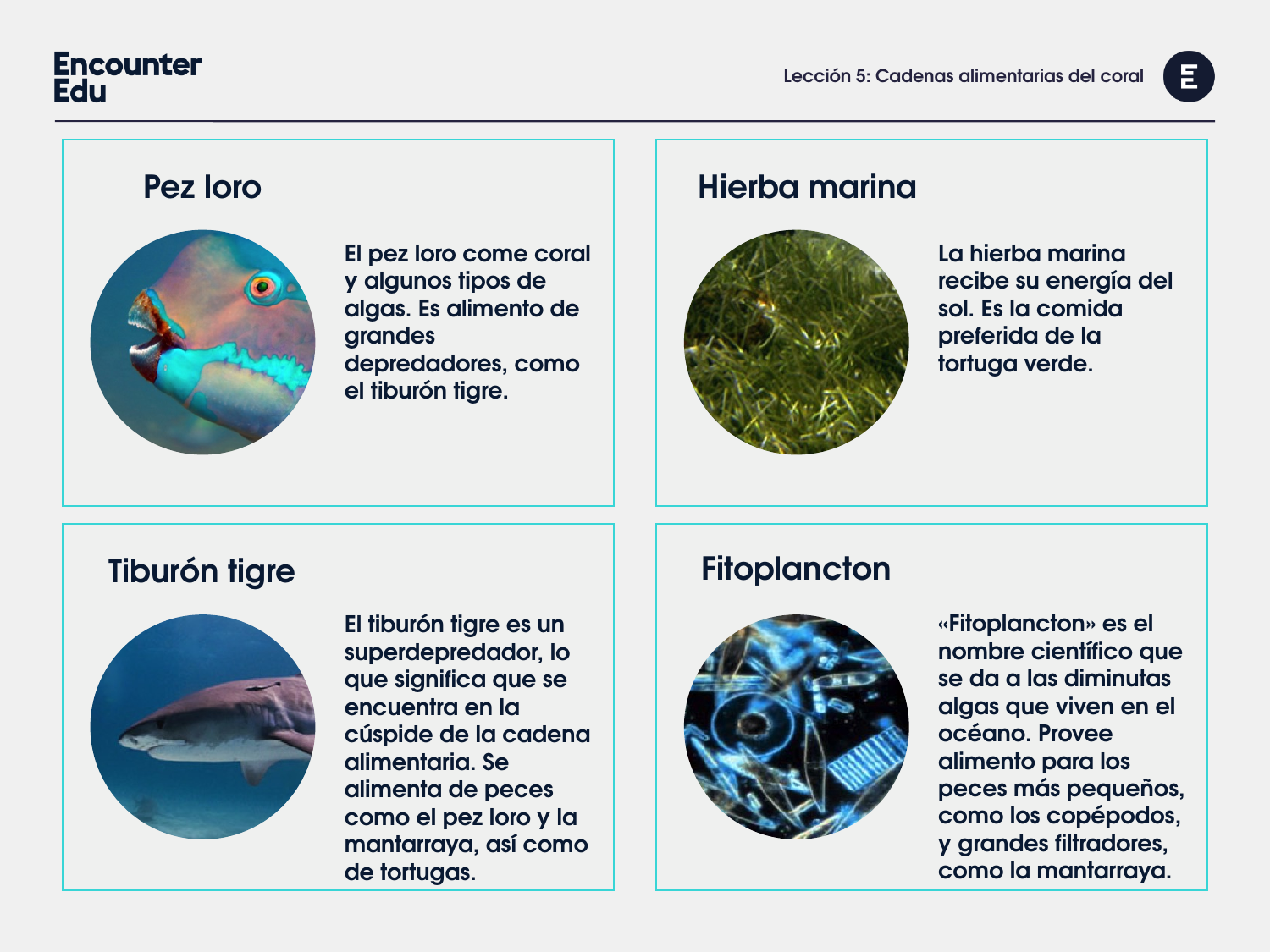

# Lección 5: Cadenas alimentarias del coral

Pez loro
Hierba marina

El pez loro come coral y algunos tipos de algas. Es alimento de grandes depredadores, como el tiburón tigre.

La hierba marina recibe su energía del sol. Es la comida preferida de la tortuga verde.

Fitoplancton
Tiburón tigre
«Fitoplancton» es el nombre científico que se da a las diminutas algas que viven en el océano. Provee alimento para los peces más pequeños, como los copépodos, y grandes filtradores, como la mantarraya.
El tiburón tigre es un superdepredador, lo
que significa que se encuentra en la cúspide de la cadena alimentaria. Se alimenta de peces como el pez loro y la mantarraya, así como de tortugas.